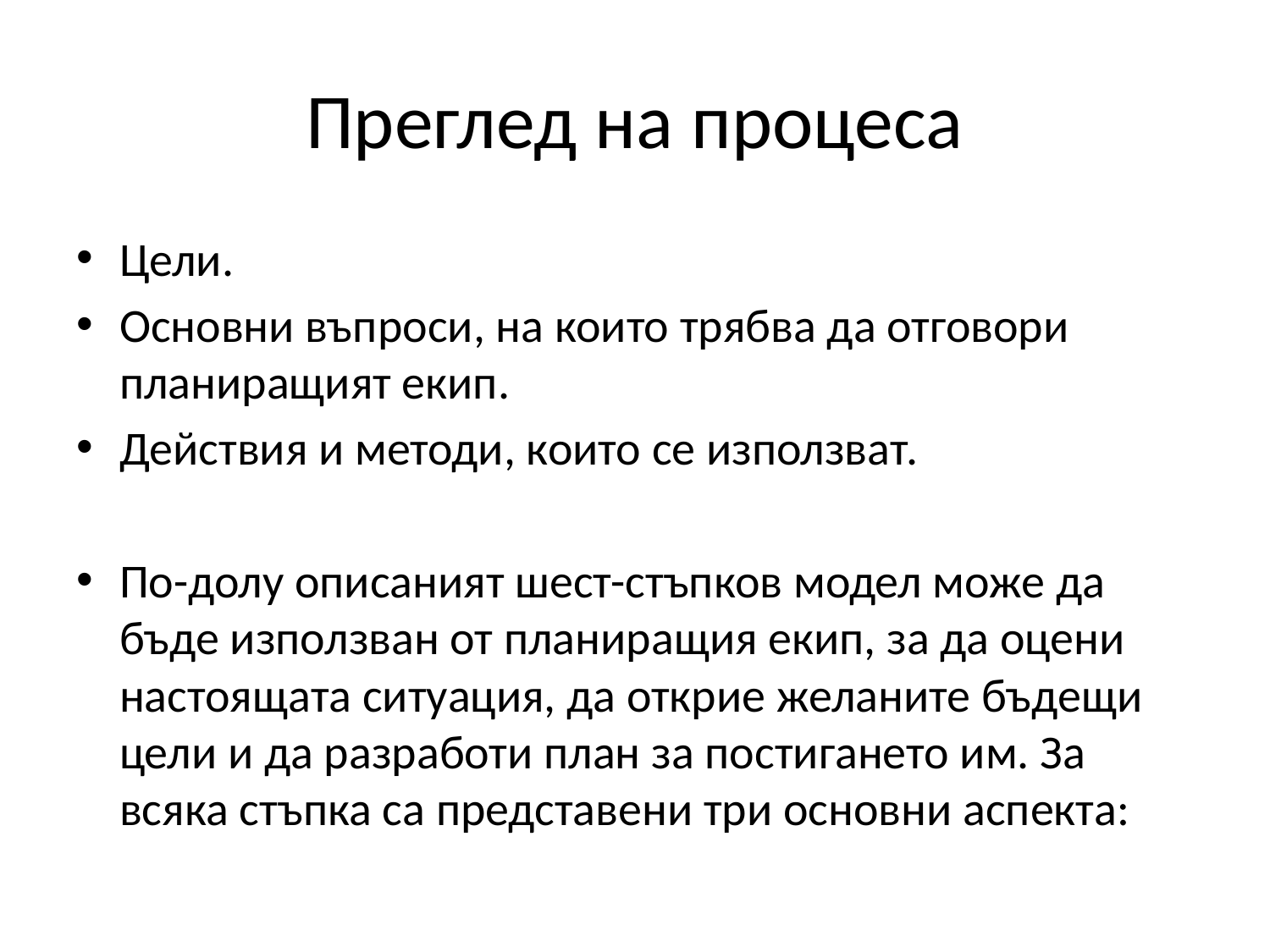

# Преглед на процеса
Цели.
Основни въпроси, на които трябва да отговори планиращият екип.
Действия и методи, които се използват.

По-долу описаният шест-стъпков модел може да бъде използван от планиращия екип, за да оцени настоящата ситуация, да открие желаните бъдещи цели и да разработи план за постигането им. За всяка стъпка са представени три основни аспекта: